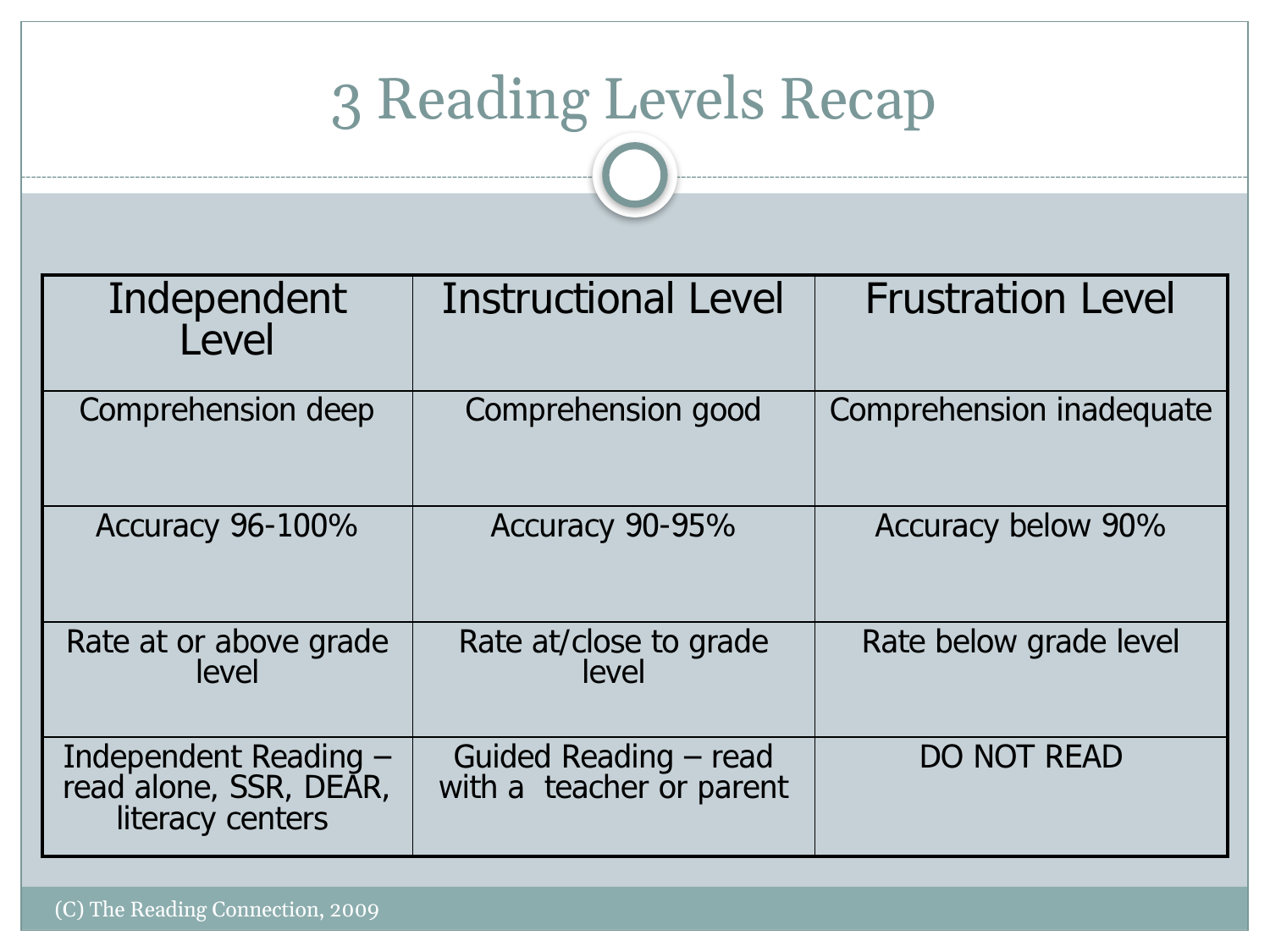

# 3 Reading Levels Recap
| Independent Level | Instructional Level | Frustration Level |
| --- | --- | --- |
| Comprehension deep | Comprehension good | Comprehension inadequate |
| Accuracy 96-100% | Accuracy 90-95% | Accuracy below 90% |
| Rate at or above grade level | Rate at/close to grade level | Rate below grade level |
| Independent Reading – read alone, SSR, DEAR, literacy centers | Guided Reading – read with a teacher or parent | DO NOT READ |
(C) The Reading Connection, 2009